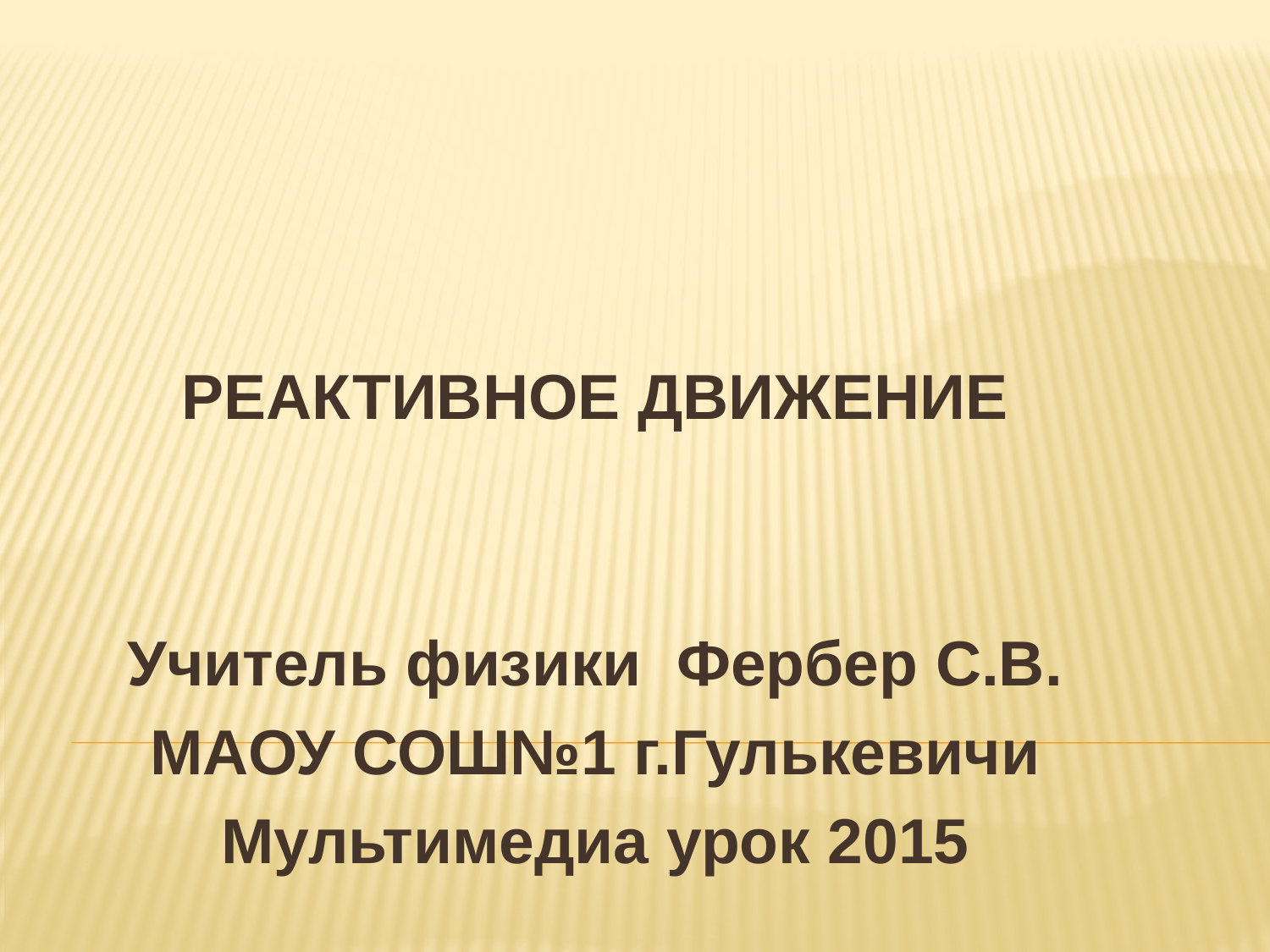

РЕАКТИВНОЕ ДВИЖЕНИЕ

Учитель физики  Фербер С.В.
МАОУ СОШ№1 г.Гулькевичи
Мультимедиа урок 2015
#